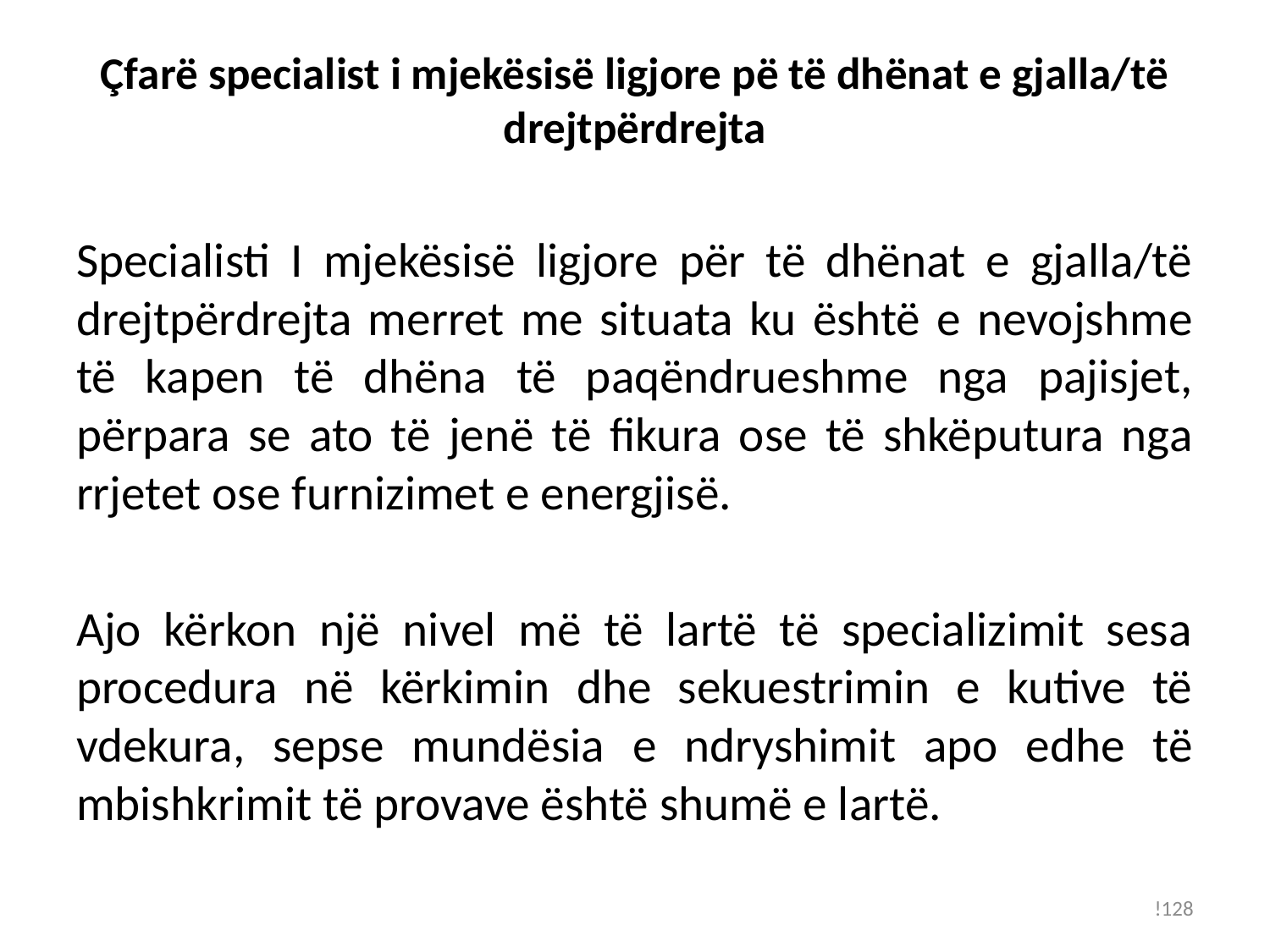

# Çfarë specialist i mjekësisë ligjore pë të dhënat e gjalla/të drejtpërdrejta
Specialisti I mjekësisë ligjore për të dhënat e gjalla/të drejtpërdrejta merret me situata ku është e nevojshme të kapen të dhëna të paqëndrueshme nga pajisjet, përpara se ato të jenë të fikura ose të shkëputura nga rrjetet ose furnizimet e energjisë.

Ajo kërkon një nivel më të lartë të specializimit sesa procedura në kërkimin dhe sekuestrimin e kutive të vdekura, sepse mundësia e ndryshimit apo edhe të mbishkrimit të provave është shumë e lartë.
!128